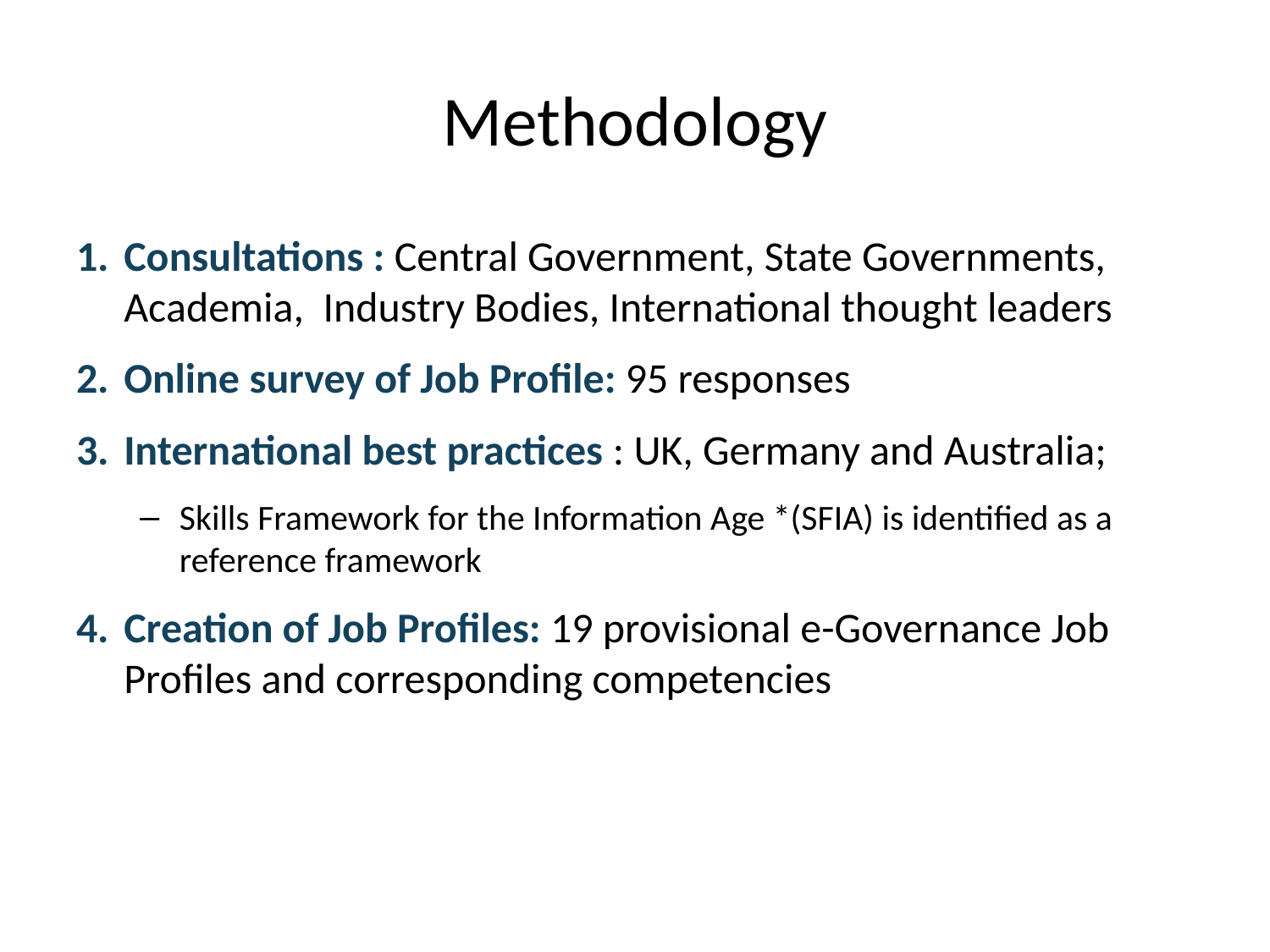

# Methodology
Consultations : Central Government, State Governments, Academia,  Industry Bodies, International thought leaders
Online survey of Job Profile: 95 responses
International best practices : UK, Germany and Australia;
Skills Framework for the Information Age *(SFIA) is identified as a reference framework
Creation of Job Profiles: 19 provisional e-Governance Job Profiles and corresponding competencies